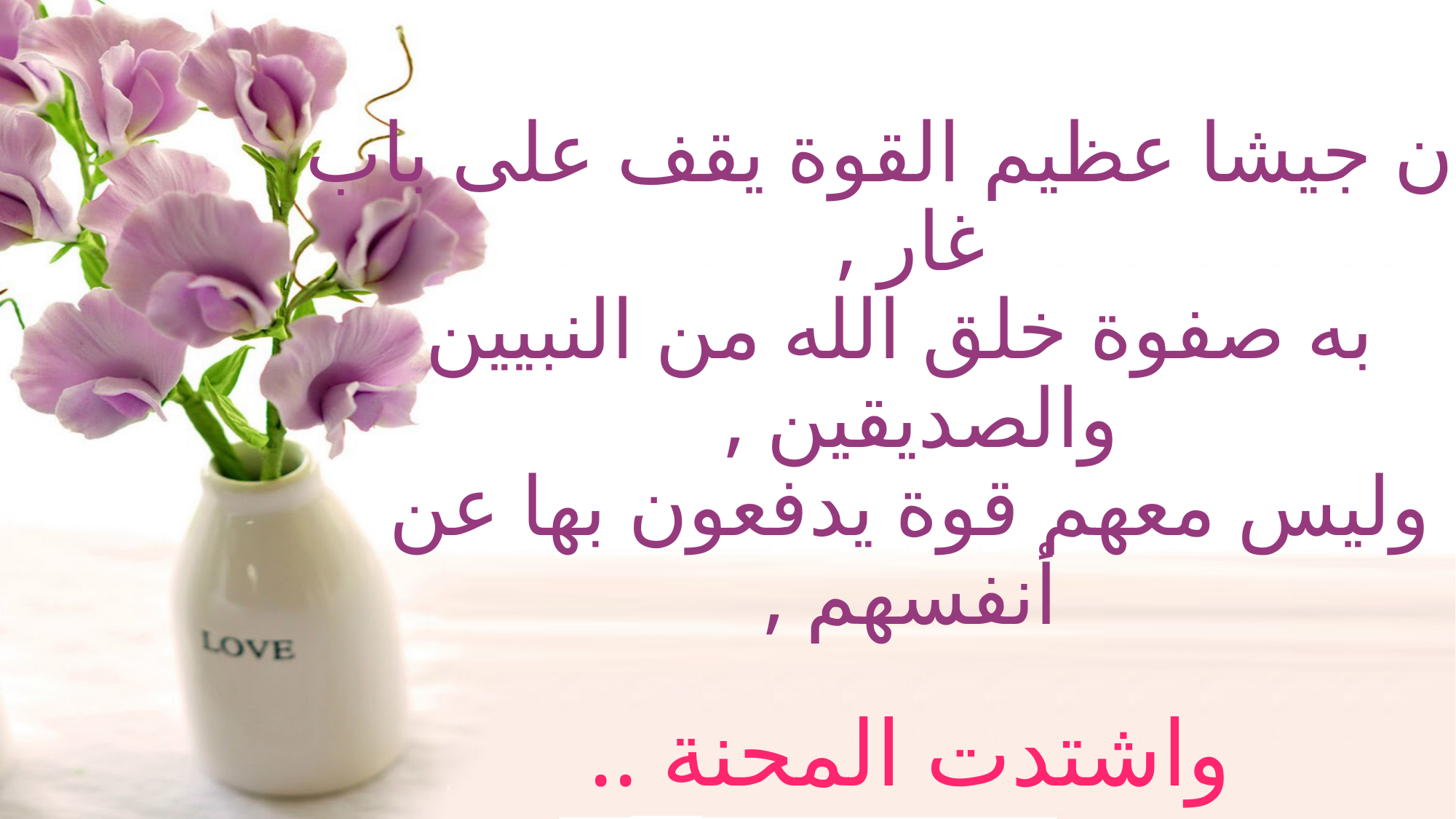

# وإن جيشا عظيم القوة يقف على باب غار , به صفوة خلق الله من النبيين والصديقين , وليس معهم قوة يدفعون بها عن أنفسهم , واشتدت المحنة ..